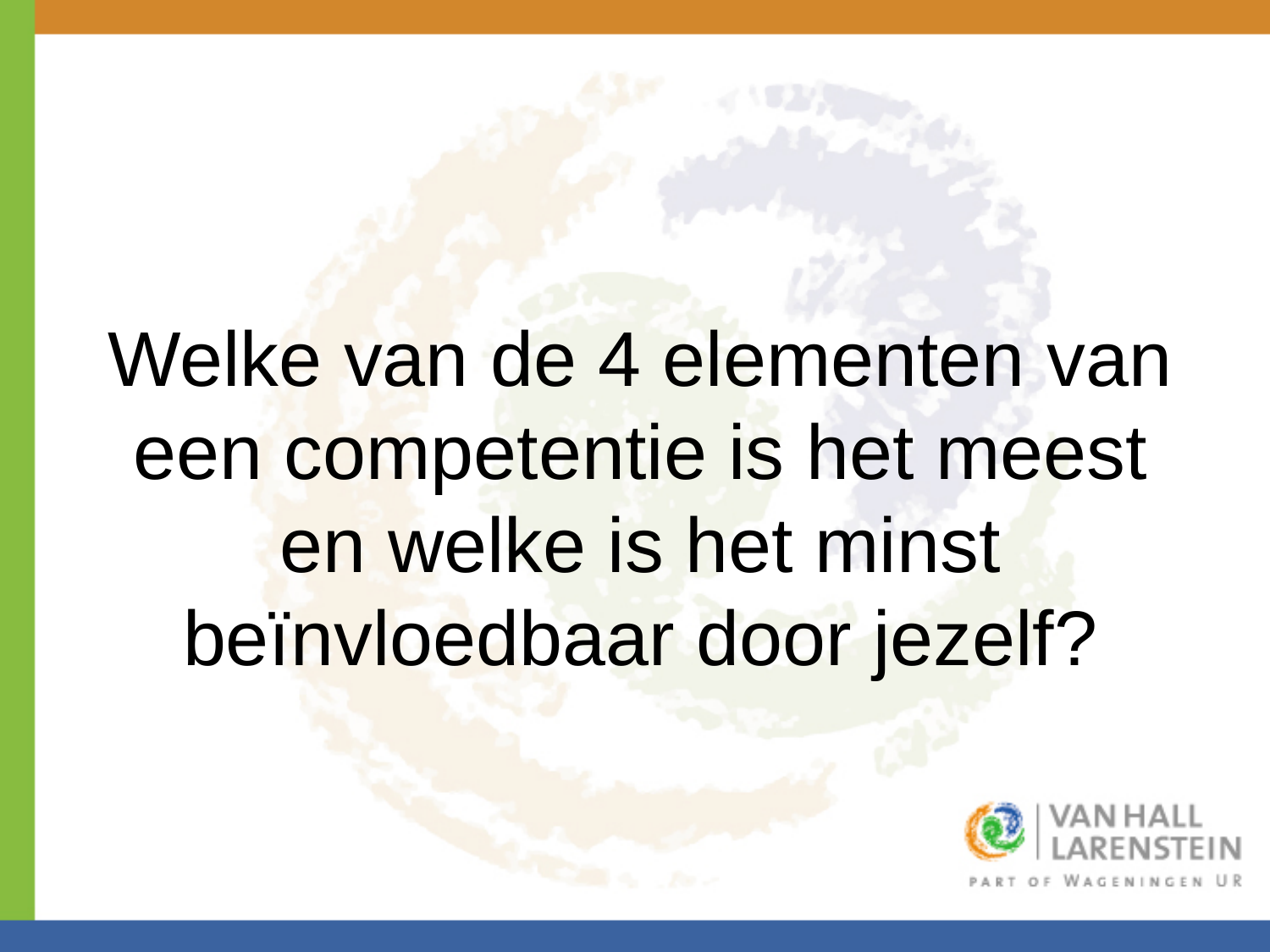

Welke van de 4 elementen van een competentie is het meest en welke is het minst beïnvloedbaar door jezelf?